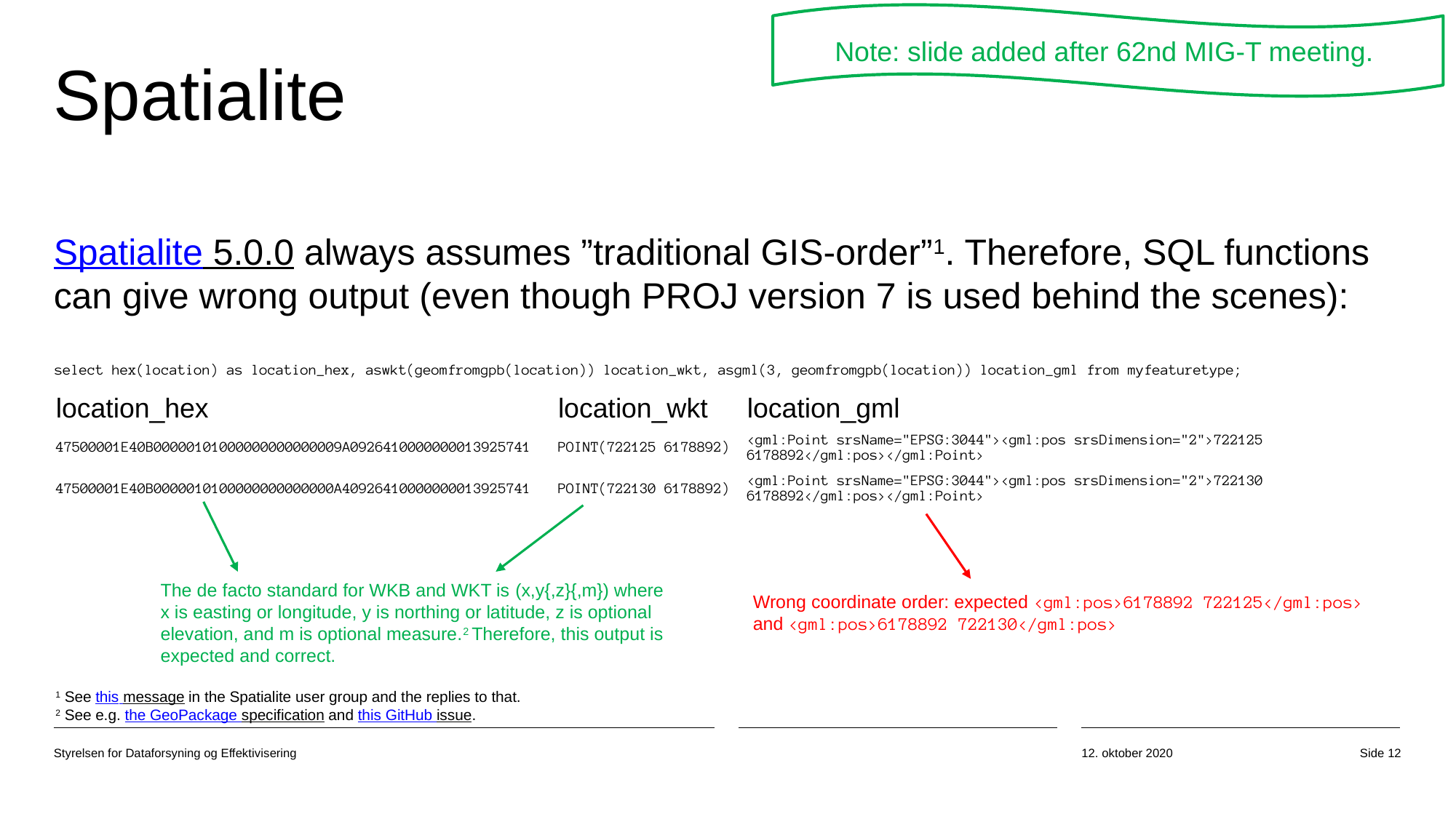

Note: slide added after 62nd MIG-T meeting.
# Spatialite
Spatialite 5.0.0 always assumes ”traditional GIS-order”1. Therefore, SQL functions can give wrong output (even though PROJ version 7 is used behind the scenes):
select hex(location) as location_hex, aswkt(geomfromgpb(location)) location_wkt, asgml(3, geomfromgpb(location)) location_gml from myfeaturetype;
| location\_hex | location\_wkt | location\_gml |
| --- | --- | --- |
| 47500001E40B00000101000000000000009A0926410000000013925741 | POINT(722125 6178892) | <gml:Point srsName="EPSG:3044"><gml:pos srsDimension="2">722125 6178892</gml:pos></gml:Point> |
| 47500001E40B0000010100000000000000A40926410000000013925741 | POINT(722130 6178892) | <gml:Point srsName="EPSG:3044"><gml:pos srsDimension="2">722130 6178892</gml:pos></gml:Point> |
The de facto standard for WKB and WKT is (x,y{,z}{,m}) where x is easting or longitude, y is northing or latitude, z is optional elevation, and m is optional measure.2 Therefore, this output is expected and correct.
Wrong coordinate order: expected <gml:pos>6178892 722125</gml:pos> and <gml:pos>6178892 722130</gml:pos>

1 See this message in the Spatialite user group and the replies to that.
2 See e.g. the GeoPackage specification and this GitHub issue.
Styrelsen for Dataforsyning og Effektivisering
12. oktober 2020
Side 12